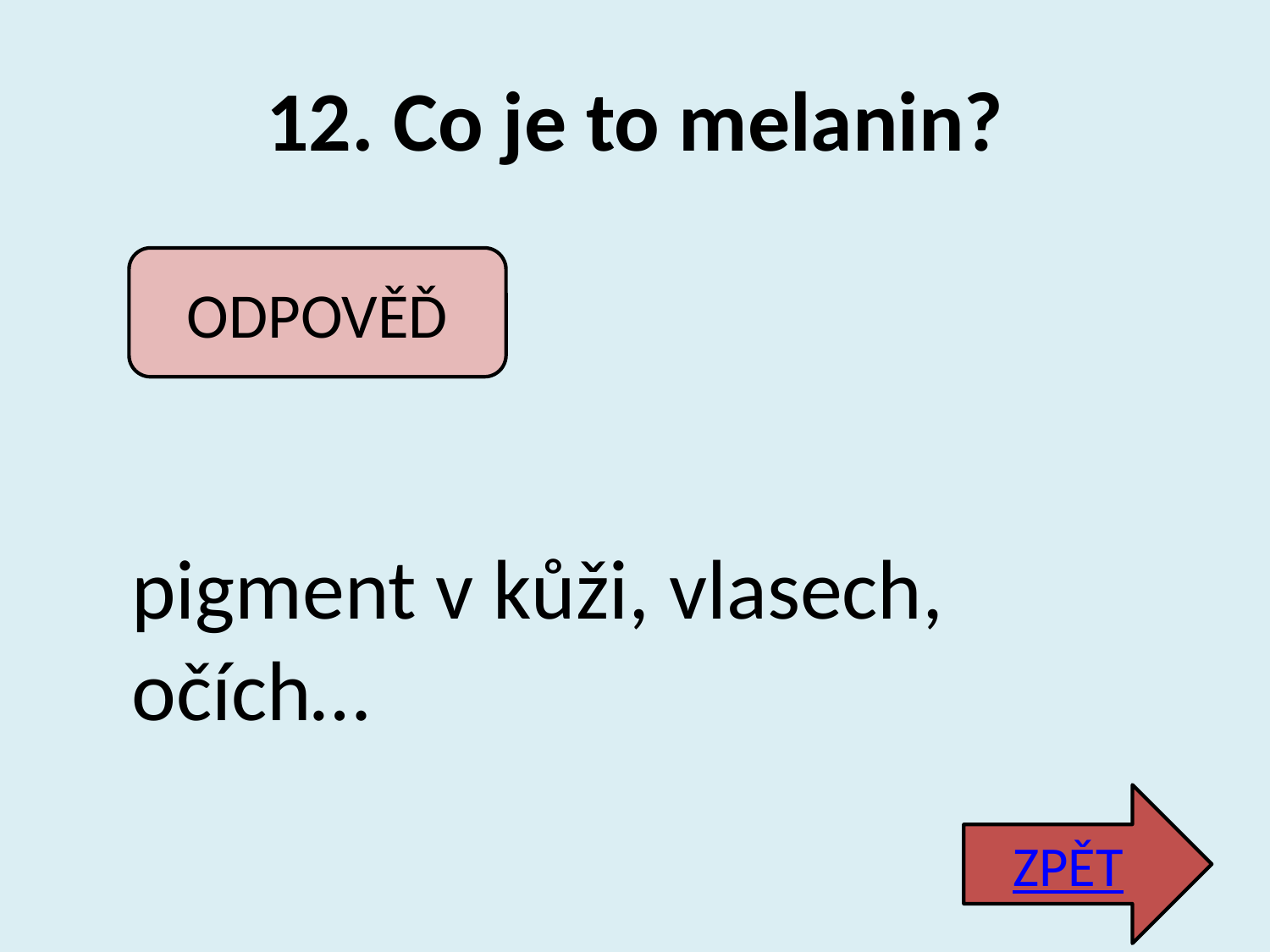

# 12. Co je to melanin?

ODPOVĚĎ

pigment v kůži, vlasech, očích…
ZPĚT